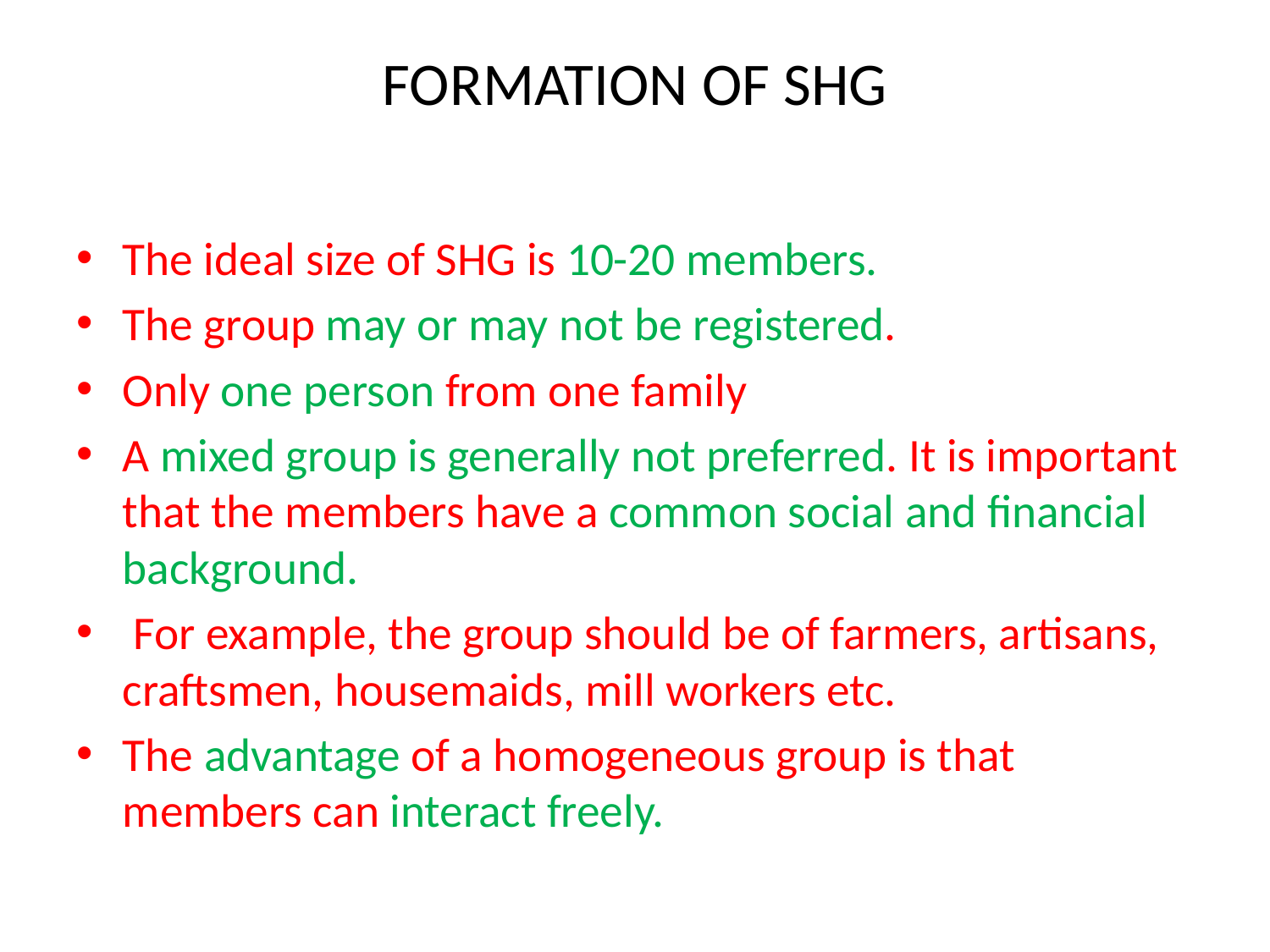

# FORMATION OF SHG
The ideal size of SHG is 10-20 members.
The group may or may not be registered.
Only one person from one family
A mixed group is generally not preferred. It is important that the members have a common social and financial background.
 For example, the group should be of farmers, artisans, craftsmen, housemaids, mill workers etc.
The advantage of a homogeneous group is that members can interact freely.